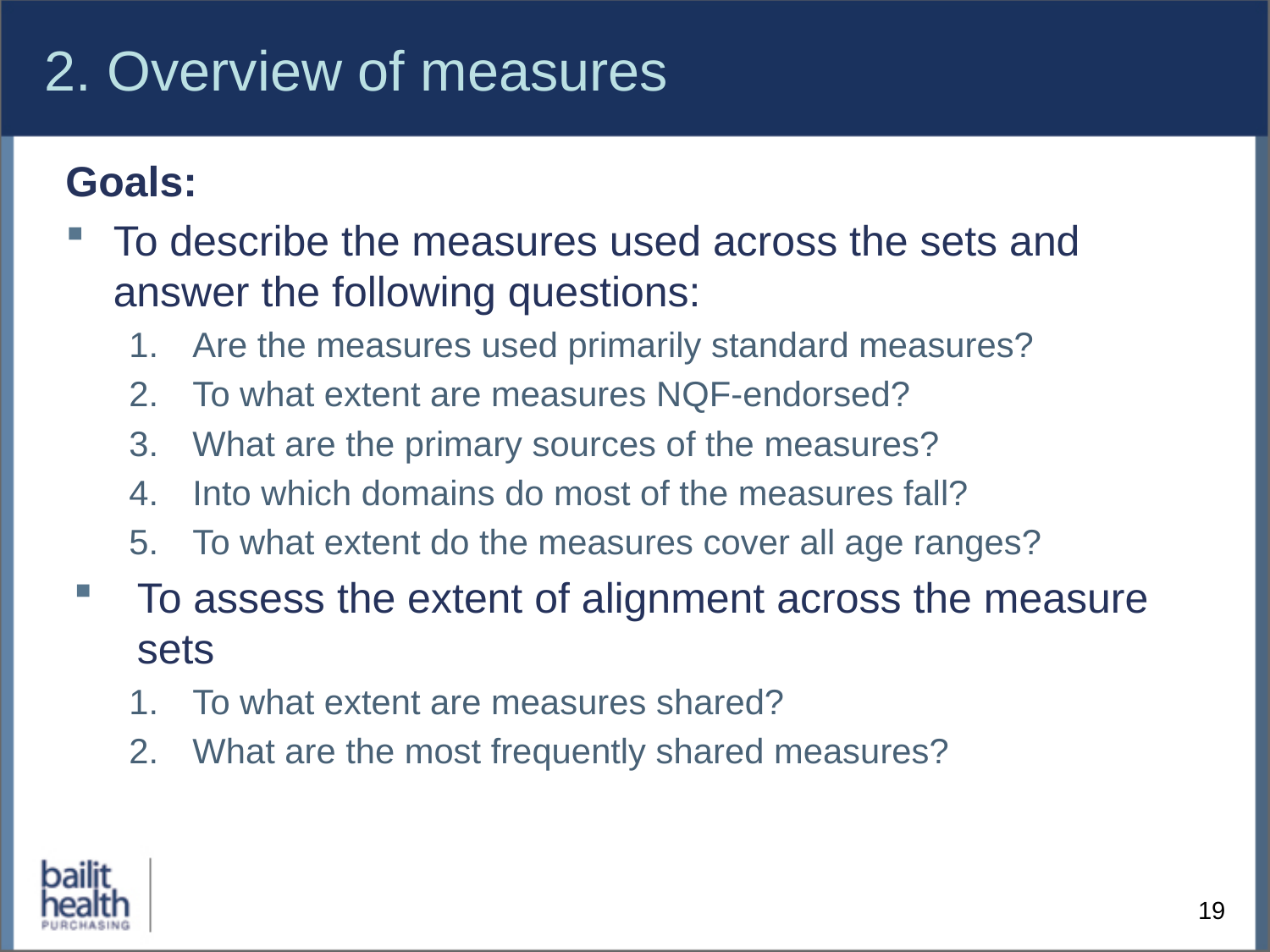

# 2. Overview of measures
Goals:
To describe the measures used across the sets and answer the following questions:
Are the measures used primarily standard measures?
To what extent are measures NQF-endorsed?
What are the primary sources of the measures?
Into which domains do most of the measures fall?
To what extent do the measures cover all age ranges?
To assess the extent of alignment across the measure sets
To what extent are measures shared?
What are the most frequently shared measures?

19